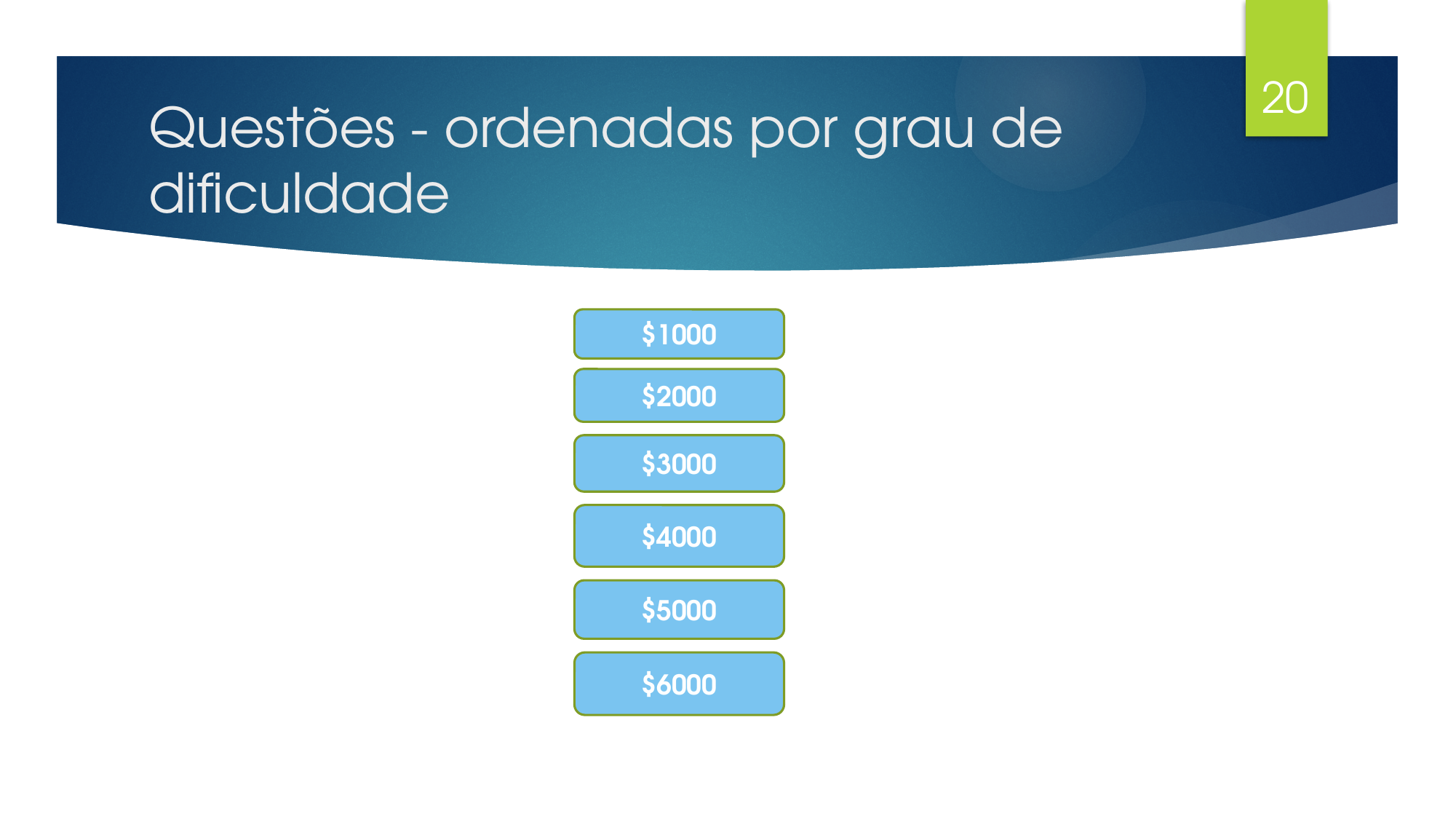

20
# Questões - ordenadas por grau de dificuldade
$1000
$2000
$3000
$4000
$5000
$6000